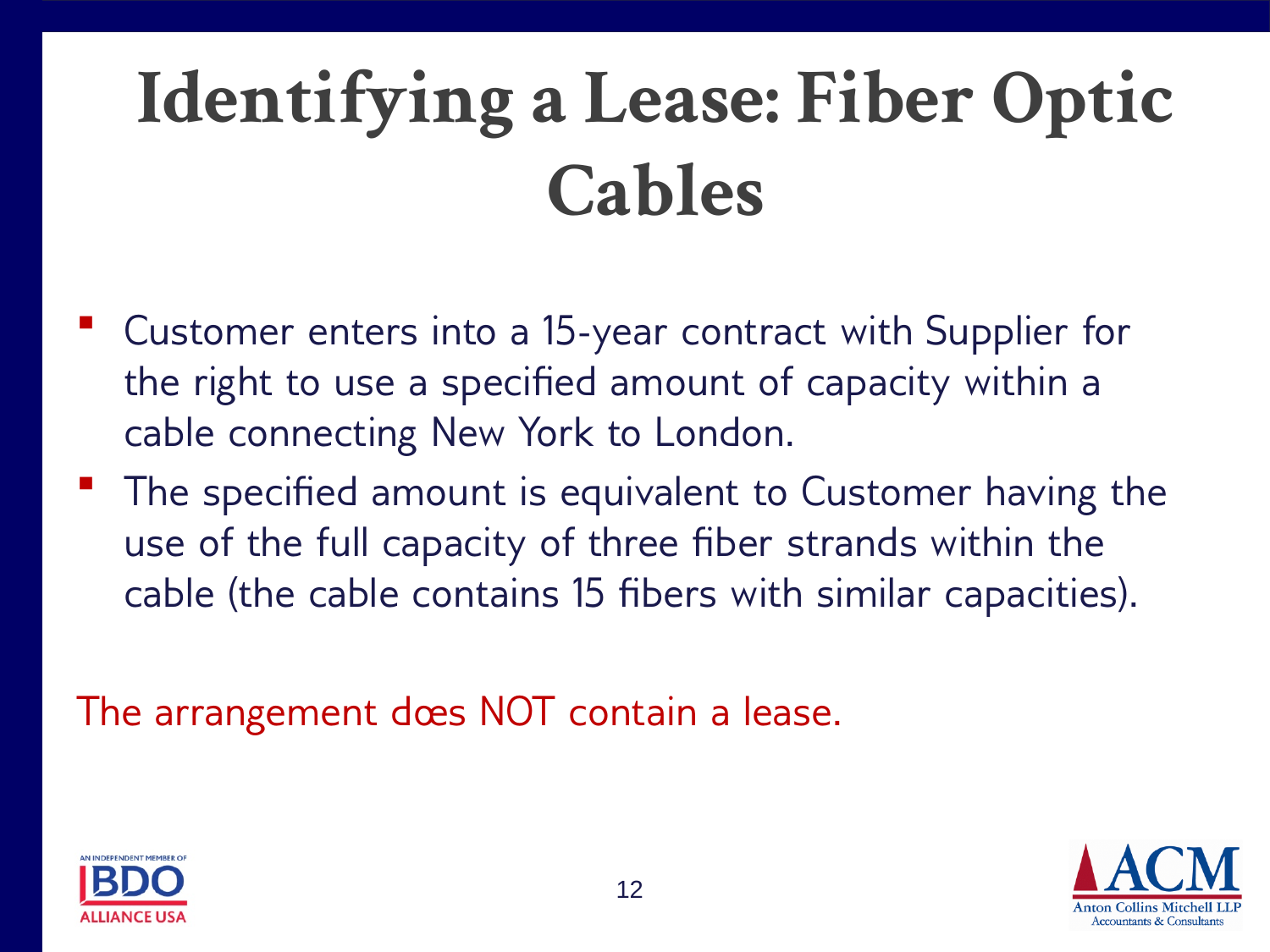

# Identifying a Lease: Fiber Optic Cables
Customer enters into a 15-year contract with Supplier for the right to use a specified amount of capacity within a cable connecting New York to London.
The specified amount is equivalent to Customer having the use of the full capacity of three fiber strands within the cable (the cable contains 15 fibers with similar capacities).

The arrangement does NOT contain a lease.
12